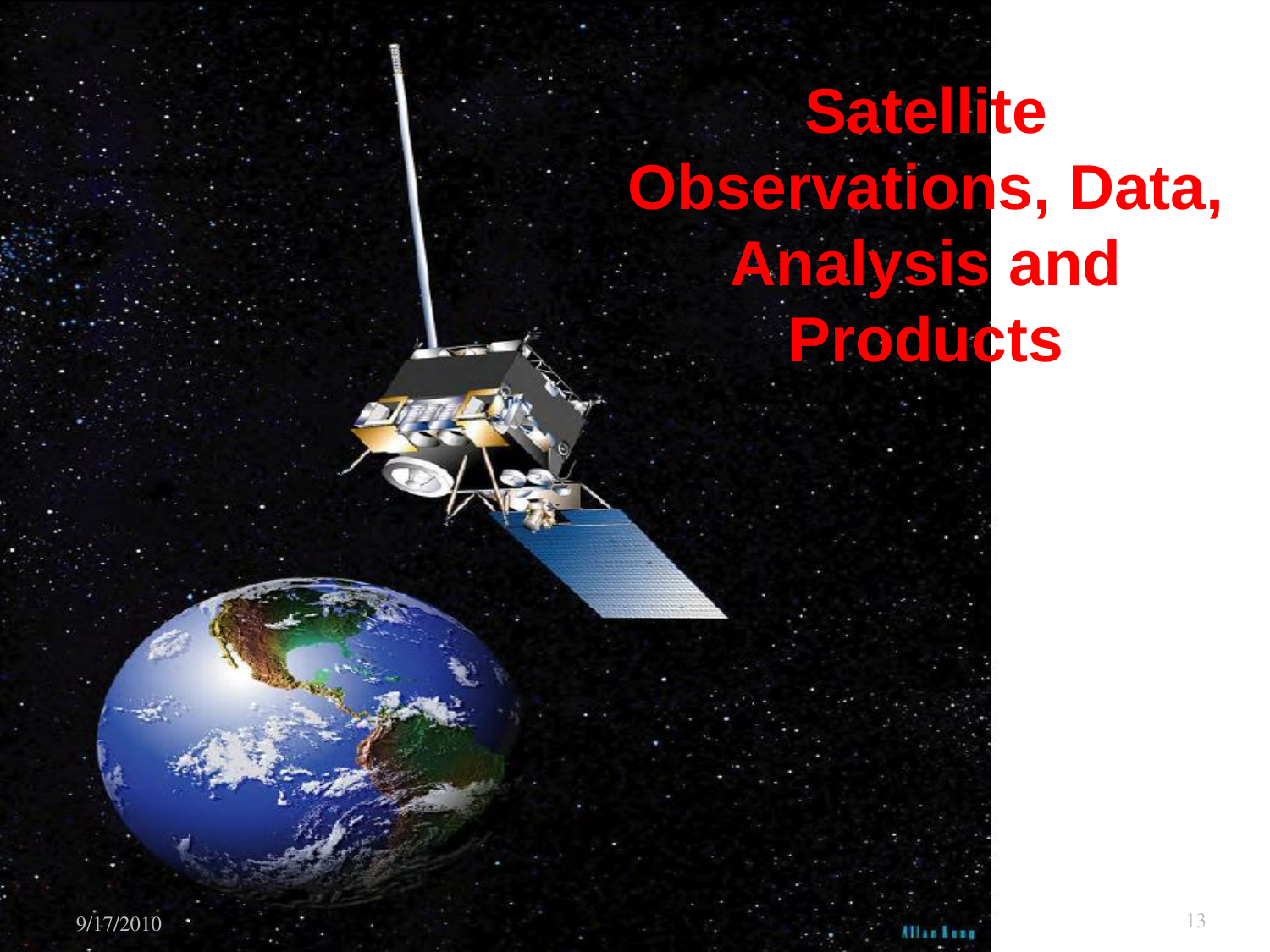

# Satellite Observations, Data, Analysis and Products
9/17/2010
13